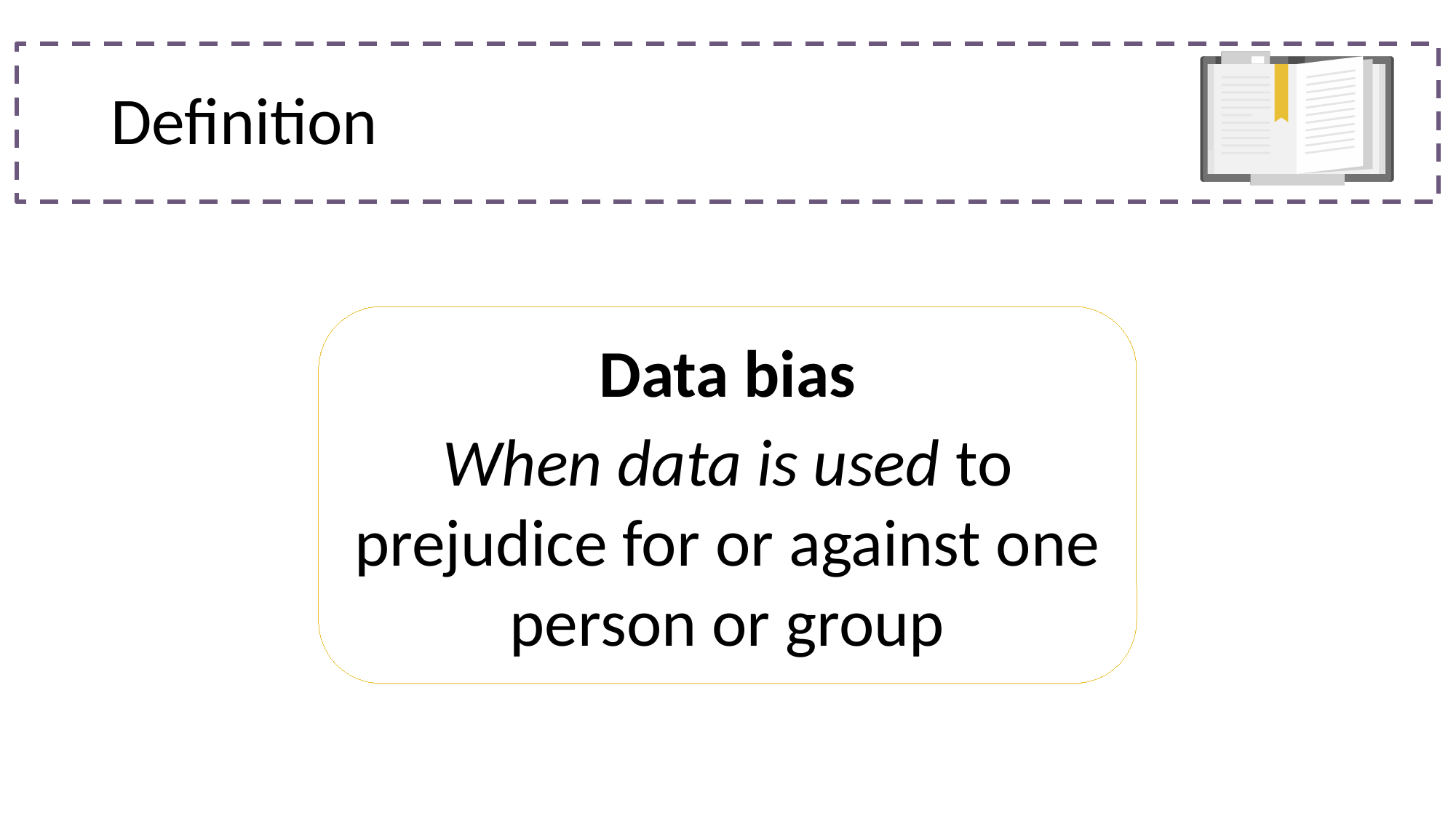

# Definition
Data bias
When data is used to prejudice for or against one person or group